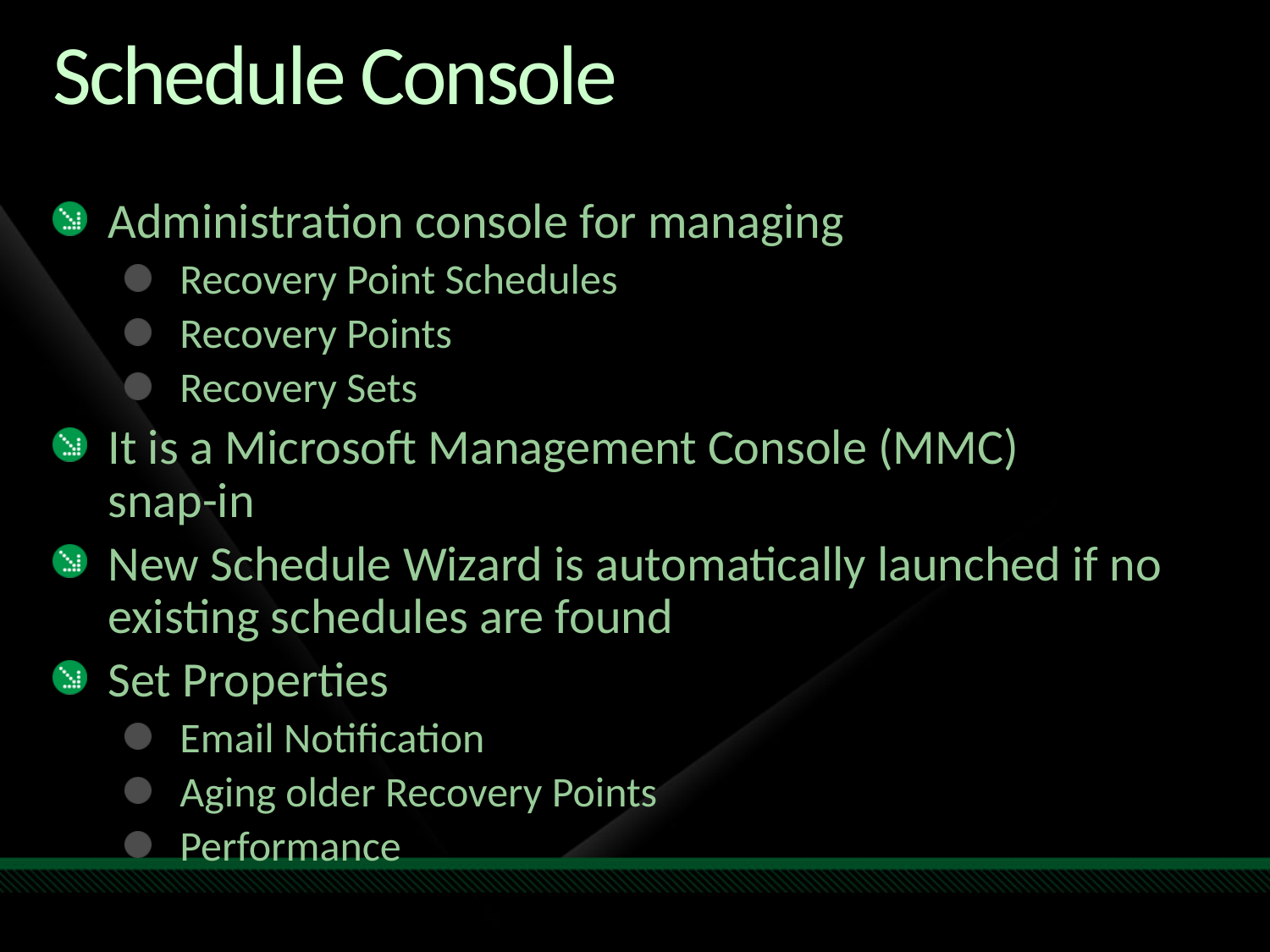

# Schedule Console
Administration console for managing
Recovery Point Schedules
Recovery Points
Recovery Sets
It is a Microsoft Management Console (MMC)
snap-in
New Schedule Wizard is automatically launched if no existing schedules are found
Set Properties
Email Notification
Aging older Recovery Points
Performance